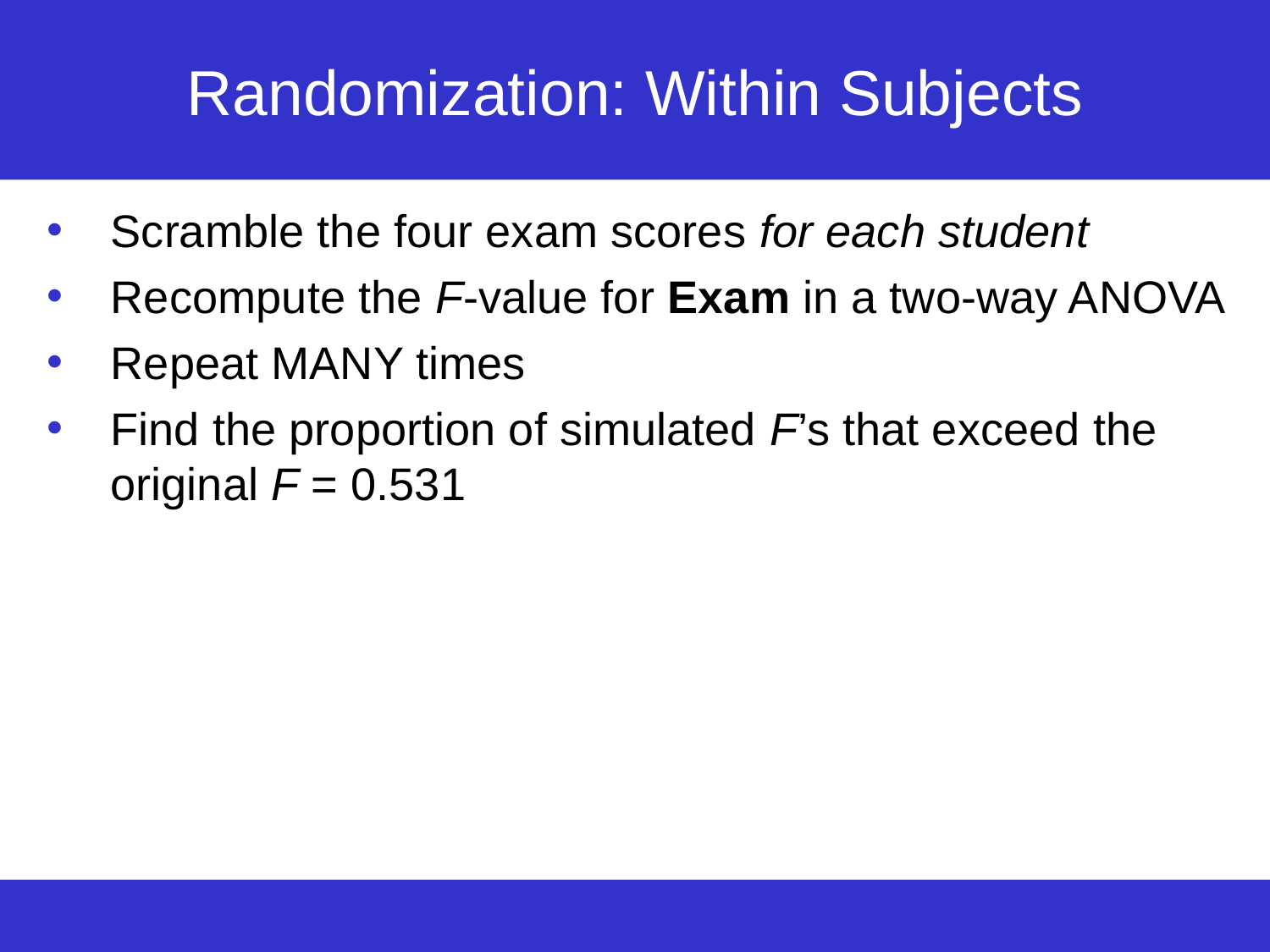

# Randomization: Within Subjects
Scramble the four exam scores for each student
Recompute the F-value for Exam in a two-way ANOVA
Repeat MANY times
Find the proportion of simulated F’s that exceed the original F = 0.531